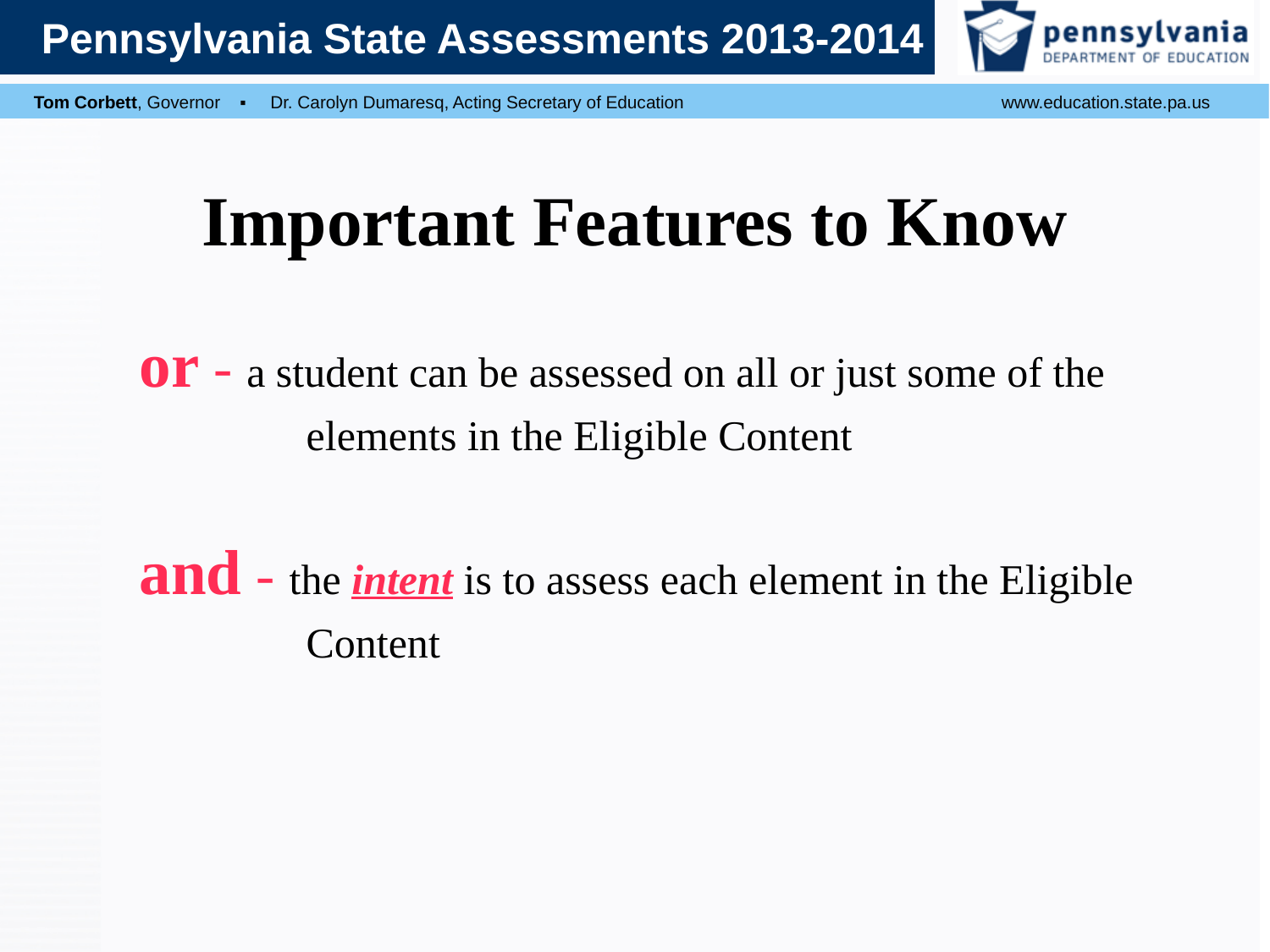

# Important Features to Know
or - a student can be assessed on all or just some of the
		elements in the Eligible Content

and - the intent is to assess each element in the Eligible
		Content